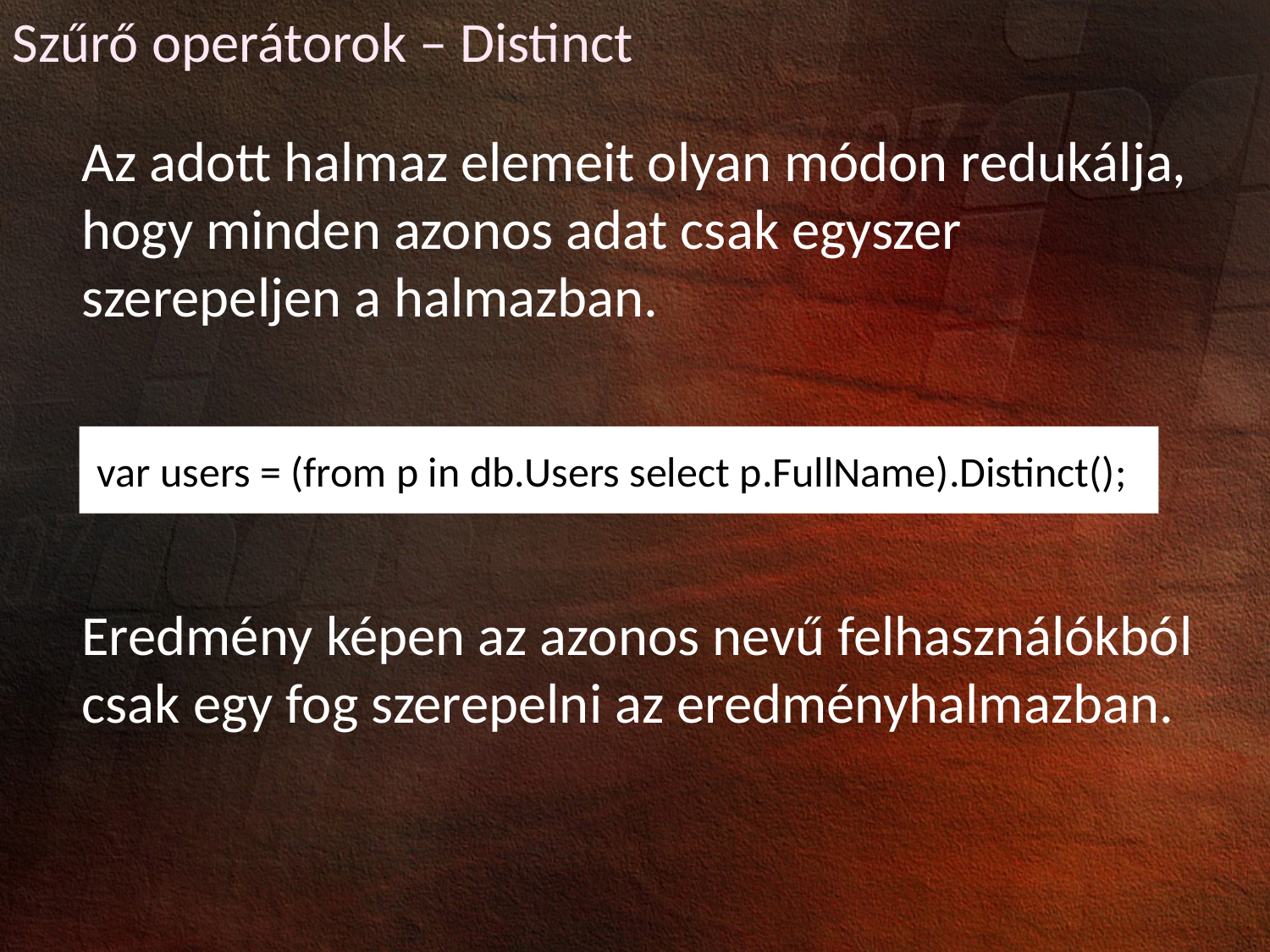

Szűrő operátorok – Distinct
Az adott halmaz elemeit olyan módon redukálja, hogy minden azonos adat csak egyszer szerepeljen a halmazban.

Eredmény képen az azonos nevű felhasználókból csak egy fog szerepelni az eredményhalmazban.

var users = (from p in db.Users select p.FullName).Distinct();